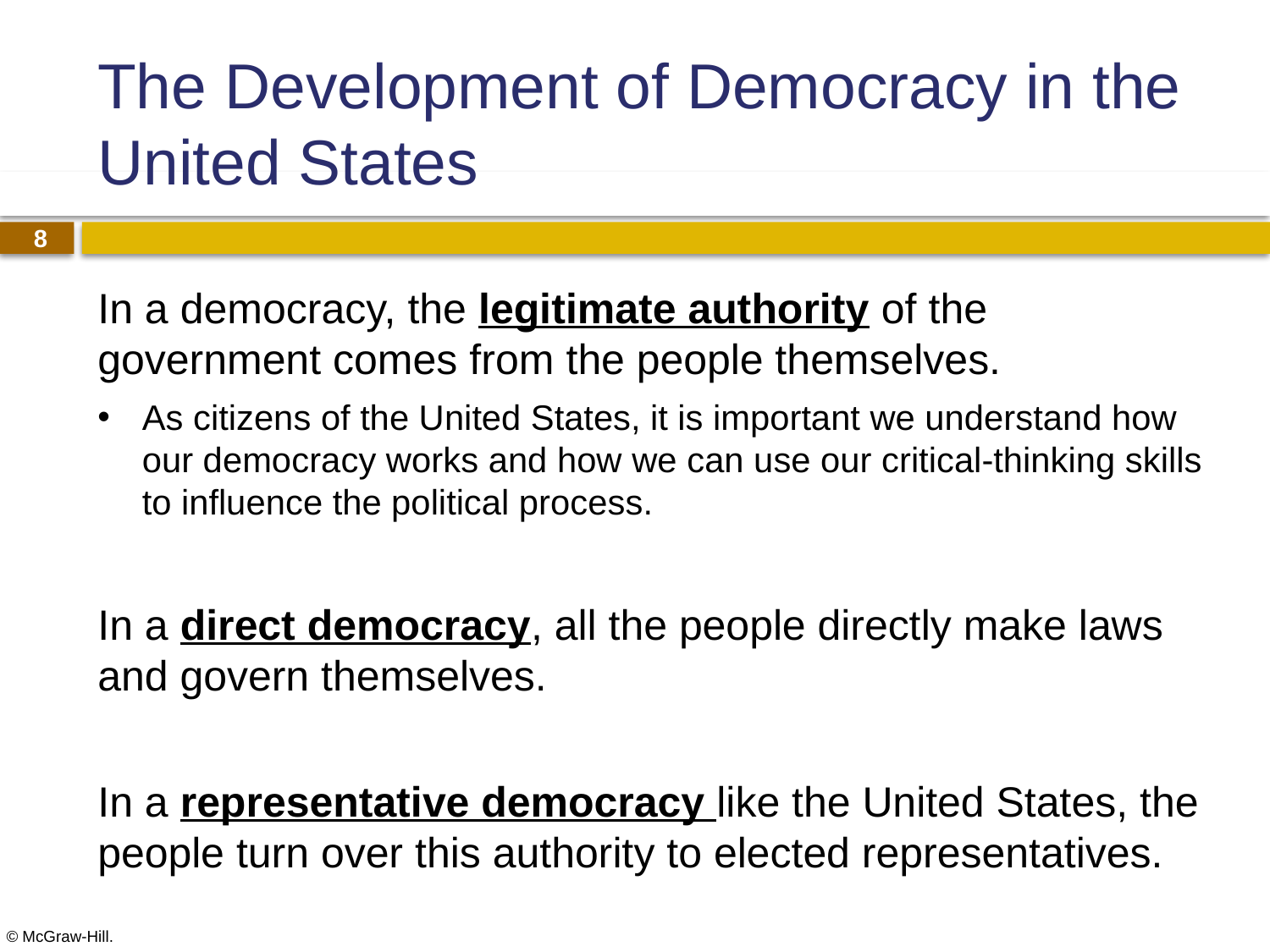

# The Development of Democracy in the United States
In a democracy, the legitimate authority of the government comes from the people themselves.
As citizens of the United States, it is important we understand how our democracy works and how we can use our critical-thinking skills to influence the political process.

In a direct democracy, all the people directly make laws and govern themselves.

In a representative democracy like the United States, the people turn over this authority to elected representatives.